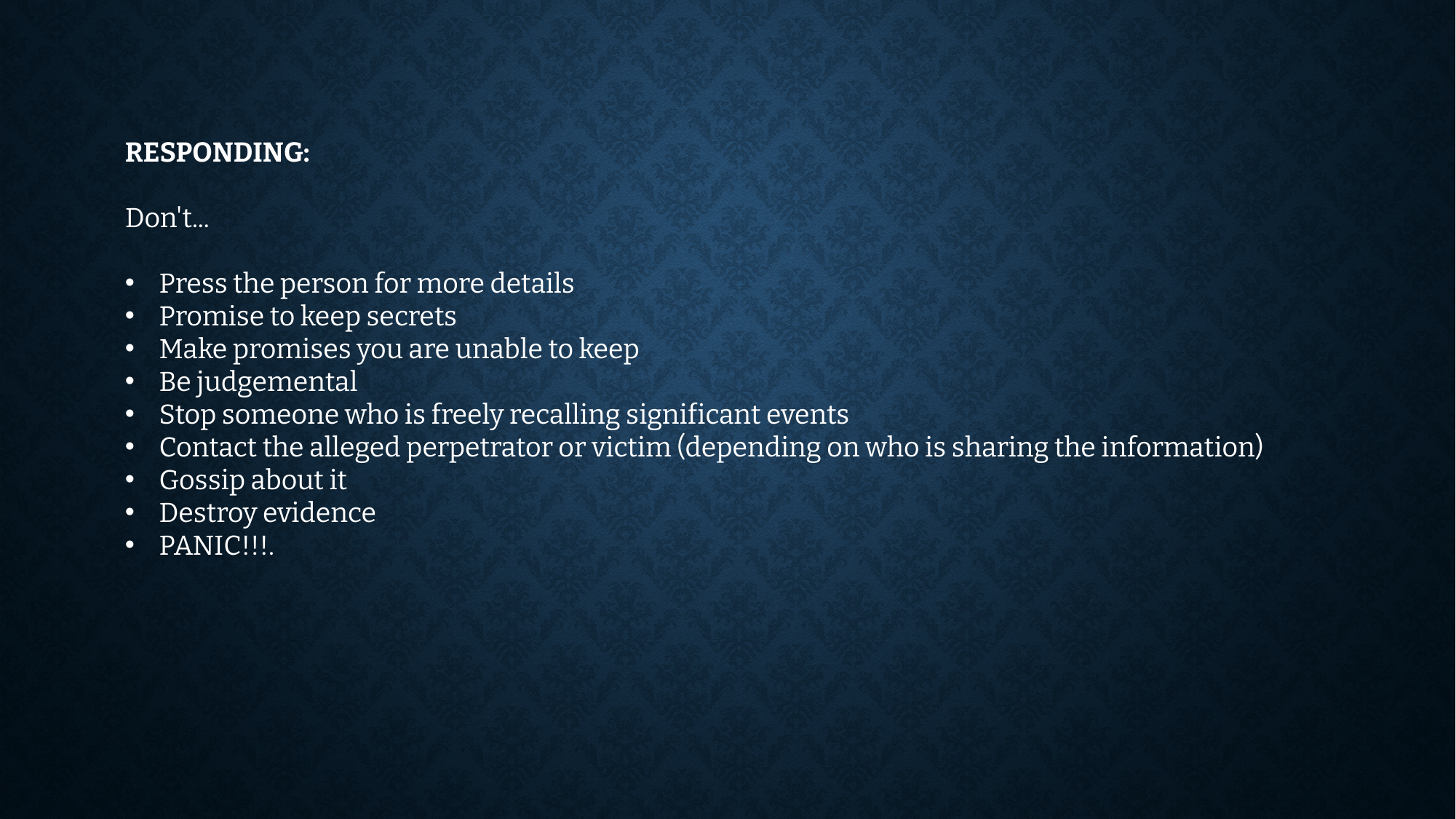

RESPONDING:

Don't...

Press the person for more details
Promise to keep secrets
Make promises you are unable to keep
Be judgemental
Stop someone who is freely recalling significant events
Contact the alleged perpetrator or victim (depending on who is sharing the information)
Gossip about it
Destroy evidence
PANIC!!!.